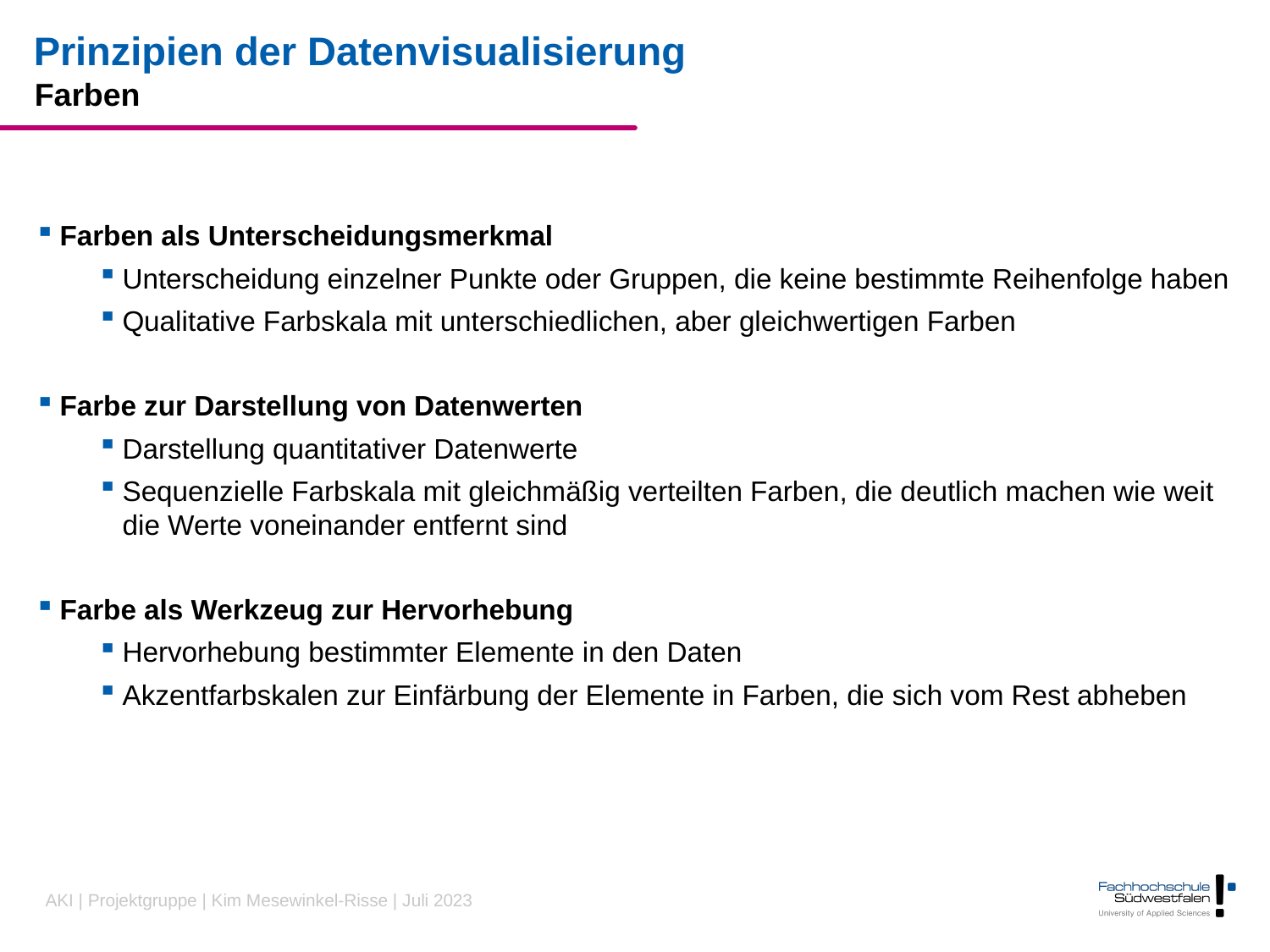

# Prinzipien der Datenvisualisierung
Farben

Farben als Unterscheidungsmerkmal
Unterscheidung einzelner Punkte oder Gruppen, die keine bestimmte Reihenfolge haben
Qualitative Farbskala mit unterschiedlichen, aber gleichwertigen Farben

Farbe zur Darstellung von Datenwerten
Darstellung quantitativer Datenwerte
Sequenzielle Farbskala mit gleichmäßig verteilten Farben, die deutlich machen wie weit die Werte voneinander entfernt sind

Farbe als Werkzeug zur Hervorhebung
Hervorhebung bestimmter Elemente in den Daten
Akzentfarbskalen zur Einfärbung der Elemente in Farben, die sich vom Rest abheben
AKI | Projektgruppe | Kim Mesewinkel-Risse | Juli 2023